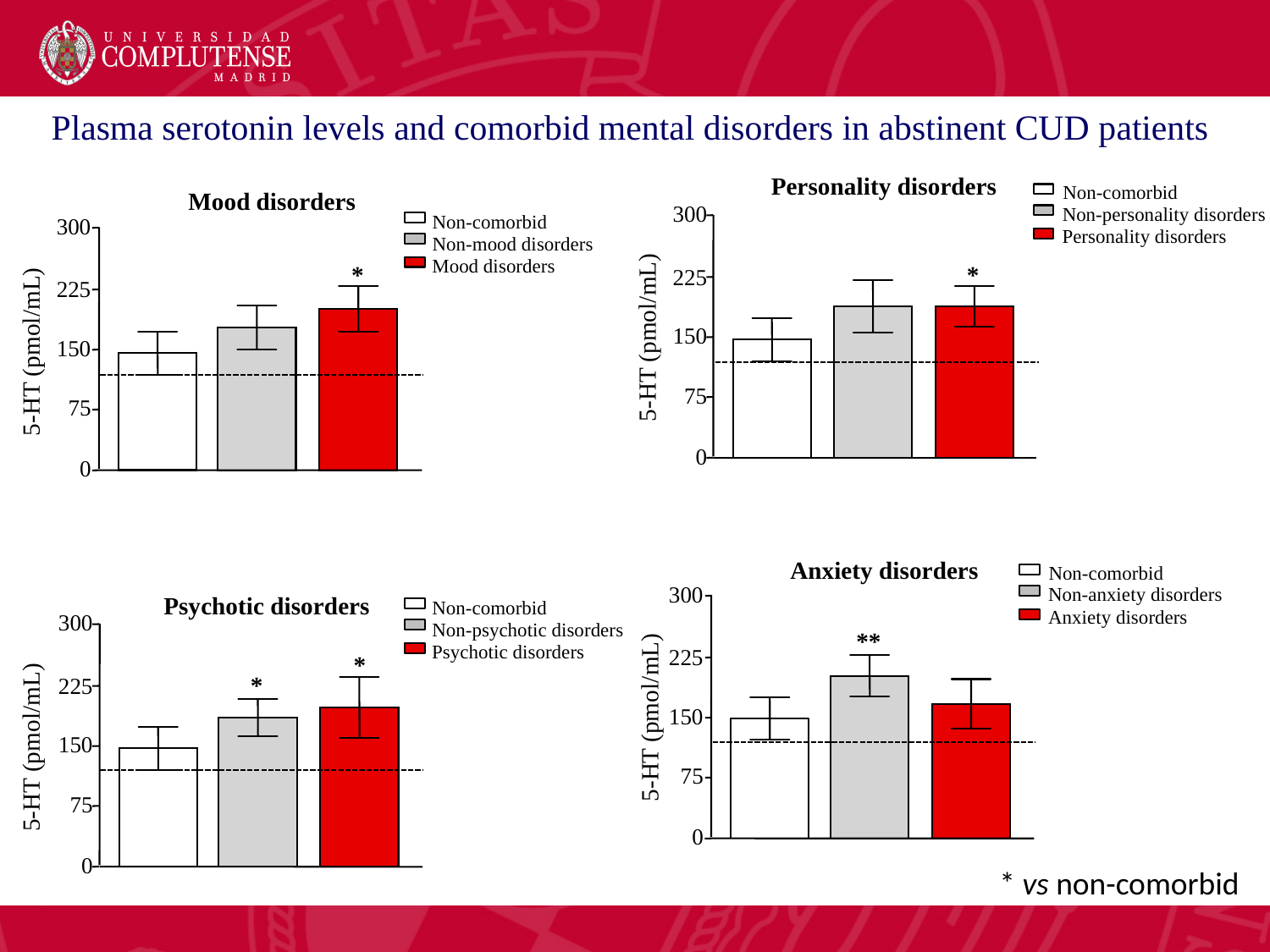

Plasma serotonin levels and comorbid mental disorders in abstinent CUD patients
Personality disorders
300

*
225

150
5-HT (pmol/mL)

75

0

Non-comorbid

Non-personality disorders

Personality disorders

Mood disorders
300

*
225

150
5-HT (pmol/mL)

75

0

Non-comorbid

Non-mood disorders

Mood disorders

Anxiety disorders
300

**
225

150
5-HT (pmol/mL)

75

0

Non-comorbid

Non-anxiety disorders

Anxiety disorders

Psychotic disorders
300

*
*
225

150
5-HT (pmol/mL)

75

0

Non-comorbid

Non-psychotic disorders

Psychotic disorders

* vs non-comorbid